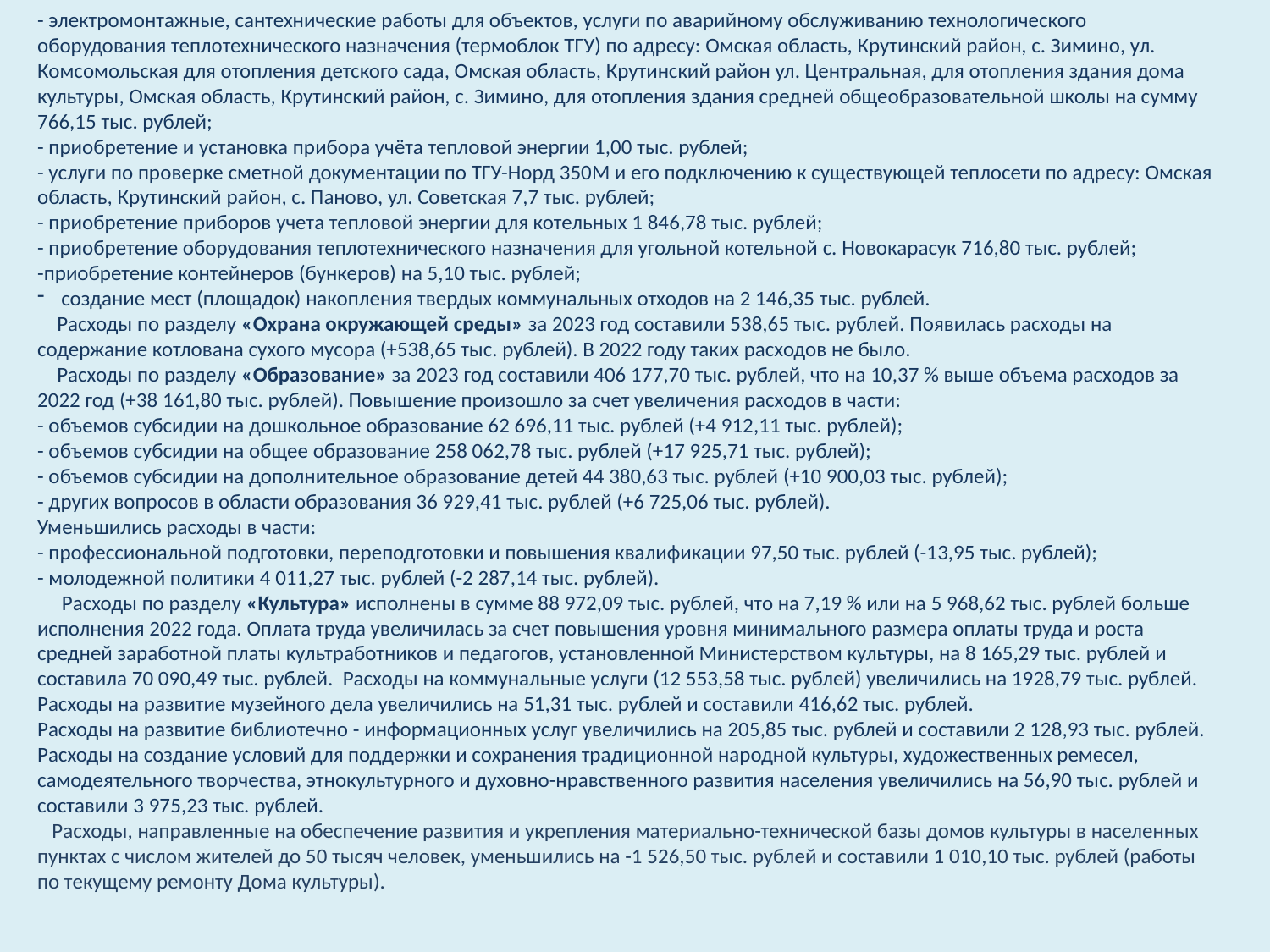

- электромонтажные, сантехнические работы для объектов, услуги по аварийному обслуживанию технологического оборудования теплотехнического назначения (термоблок ТГУ) по адресу: Омская область, Крутинский район, с. Зимино, ул. Комсомольская для отопления детского сада, Омская область, Крутинский район ул. Центральная, для отопления здания дома культуры, Омская область, Крутинский район, с. Зимино, для отопления здания средней общеобразовательной школы на сумму 766,15 тыс. рублей;
- приобретение и установка прибора учёта тепловой энергии 1,00 тыс. рублей;
- услуги по проверке сметной документации по ТГУ-Норд 350М и его подключению к существующей теплосети по адресу: Омская область, Крутинский район, с. Паново, ул. Советская 7,7 тыс. рублей;
- приобретение приборов учета тепловой энергии для котельных 1 846,78 тыс. рублей;
- приобретение оборудования теплотехнического назначения для угольной котельной с. Новокарасук 716,80 тыс. рублей;
-приобретение контейнеров (бункеров) на 5,10 тыс. рублей;
создание мест (площадок) накопления твердых коммунальных отходов на 2 146,35 тыс. рублей.
    Расходы по разделу «Охрана окружающей среды» за 2023 год составили 538,65 тыс. рублей. Появилась расходы на содержание котлована сухого мусора (+538,65 тыс. рублей). В 2022 году таких расходов не было.
    Расходы по разделу «Образование» за 2023 год составили 406 177,70 тыс. рублей, что на 10,37 % выше объема расходов за 2022 год (+38 161,80 тыс. рублей). Повышение произошло за счет увеличения расходов в части:
- объемов субсидии на дошкольное образование 62 696,11 тыс. рублей (+4 912,11 тыс. рублей);
- объемов субсидии на общее образование 258 062,78 тыс. рублей (+17 925,71 тыс. рублей);
- объемов субсидии на дополнительное образование детей 44 380,63 тыс. рублей (+10 900,03 тыс. рублей);
- других вопросов в области образования 36 929,41 тыс. рублей (+6 725,06 тыс. рублей).
Уменьшились расходы в части:
- профессиональной подготовки, переподготовки и повышения квалификации 97,50 тыс. рублей (-13,95 тыс. рублей);
- молодежной политики 4 011,27 тыс. рублей (-2 287,14 тыс. рублей).
     Расходы по разделу «Культура» исполнены в сумме 88 972,09 тыс. рублей, что на 7,19 % или на 5 968,62 тыс. рублей больше исполнения 2022 года. Оплата труда увеличилась за счет повышения уровня минимального размера оплаты труда и роста средней заработной платы культработников и педагогов, установленной Министерством культуры, на 8 165,29 тыс. рублей и составила 70 090,49 тыс. рублей.  Расходы на коммунальные услуги (12 553,58 тыс. рублей) увеличились на 1928,79 тыс. рублей.
Расходы на развитие музейного дела увеличились на 51,31 тыс. рублей и составили 416,62 тыс. рублей.
Расходы на развитие библиотечно - информационных услуг увеличились на 205,85 тыс. рублей и составили 2 128,93 тыс. рублей.
Расходы на создание условий для поддержки и сохранения традиционной народной культуры, художественных ремесел, самодеятельного творчества, этнокультурного и духовно-нравственного развития населения увеличились на 56,90 тыс. рублей и составили 3 975,23 тыс. рублей.
   Расходы, направленные на обеспечение развития и укрепления материально-технической базы домов культуры в населенных пунктах с числом жителей до 50 тысяч человек, уменьшились на -1 526,50 тыс. рублей и составили 1 010,10 тыс. рублей (работы по текущему ремонту Дома культуры).